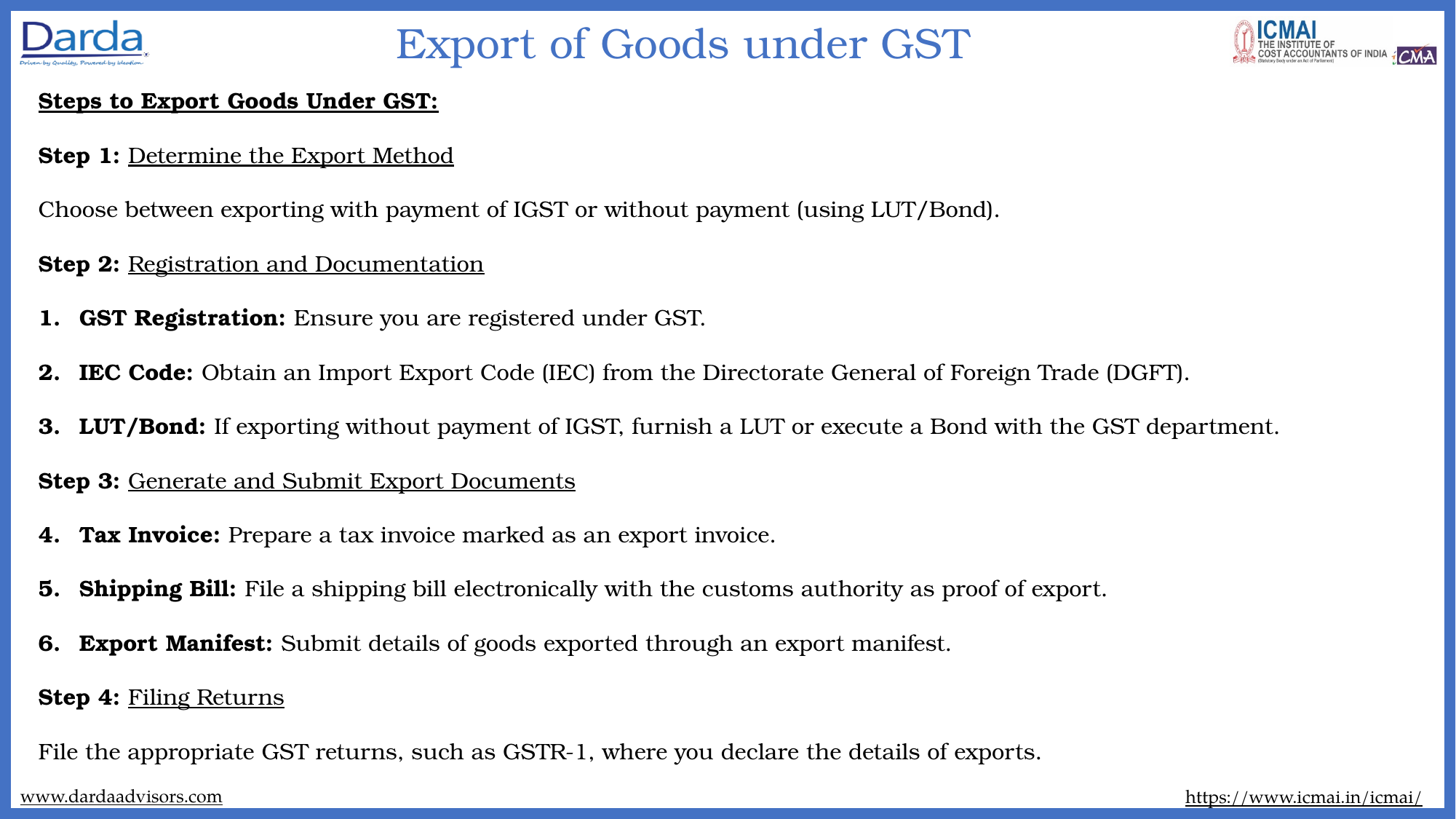

Export of Goods under GST
Steps to Export Goods Under GST:
Step 1: Determine the Export Method
Choose between exporting with payment of IGST or without payment (using LUT/Bond).
Step 2: Registration and Documentation
GST Registration: Ensure you are registered under GST.
IEC Code: Obtain an Import Export Code (IEC) from the Directorate General of Foreign Trade (DGFT).
LUT/Bond: If exporting without payment of IGST, furnish a LUT or execute a Bond with the GST department.
Step 3: Generate and Submit Export Documents
Tax Invoice: Prepare a tax invoice marked as an export invoice.
Shipping Bill: File a shipping bill electronically with the customs authority as proof of export.
Export Manifest: Submit details of goods exported through an export manifest.
Step 4: Filing Returns
File the appropriate GST returns, such as GSTR-1, where you declare the details of exports.